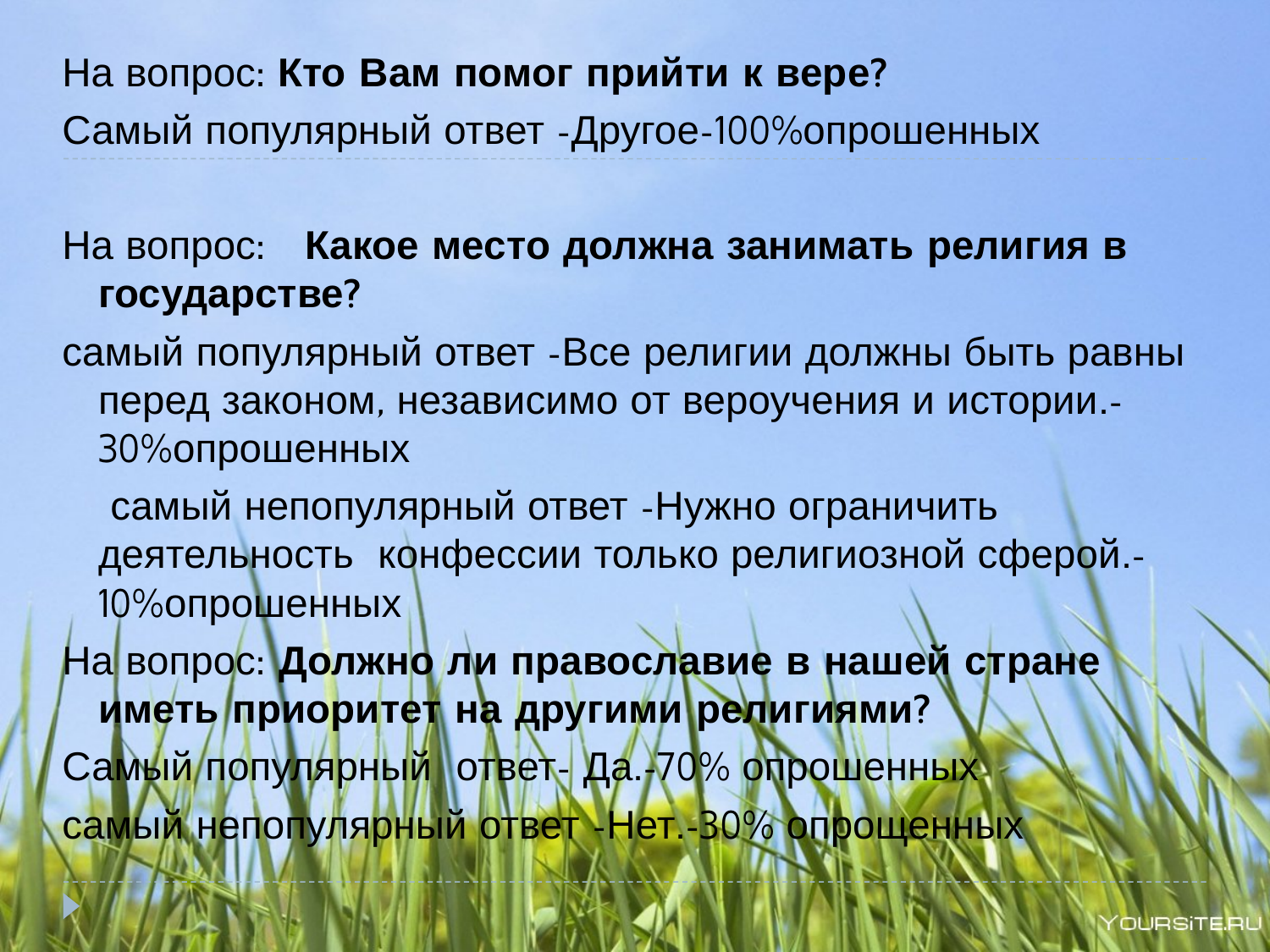

На вопрос: Кто Вам помог прийти к вере?
Самый популярный ответ -Другое-100%опрошенных

На вопрос:   Какое место должна занимать религия в государстве?
самый популярный ответ -Все религии должны быть равны перед законом, независимо от вероучения и истории.-30%опрошенных
    самый непопулярный ответ -Нужно ограничить деятельность  конфессии только религиозной сферой.-10%опрошенных
На вопрос: Должно ли православие в нашей стране иметь приоритет на другими религиями?
Самый популярный  ответ- Да.-70% опрошенных
самый непопулярный ответ -Нет.-30% опрощенных